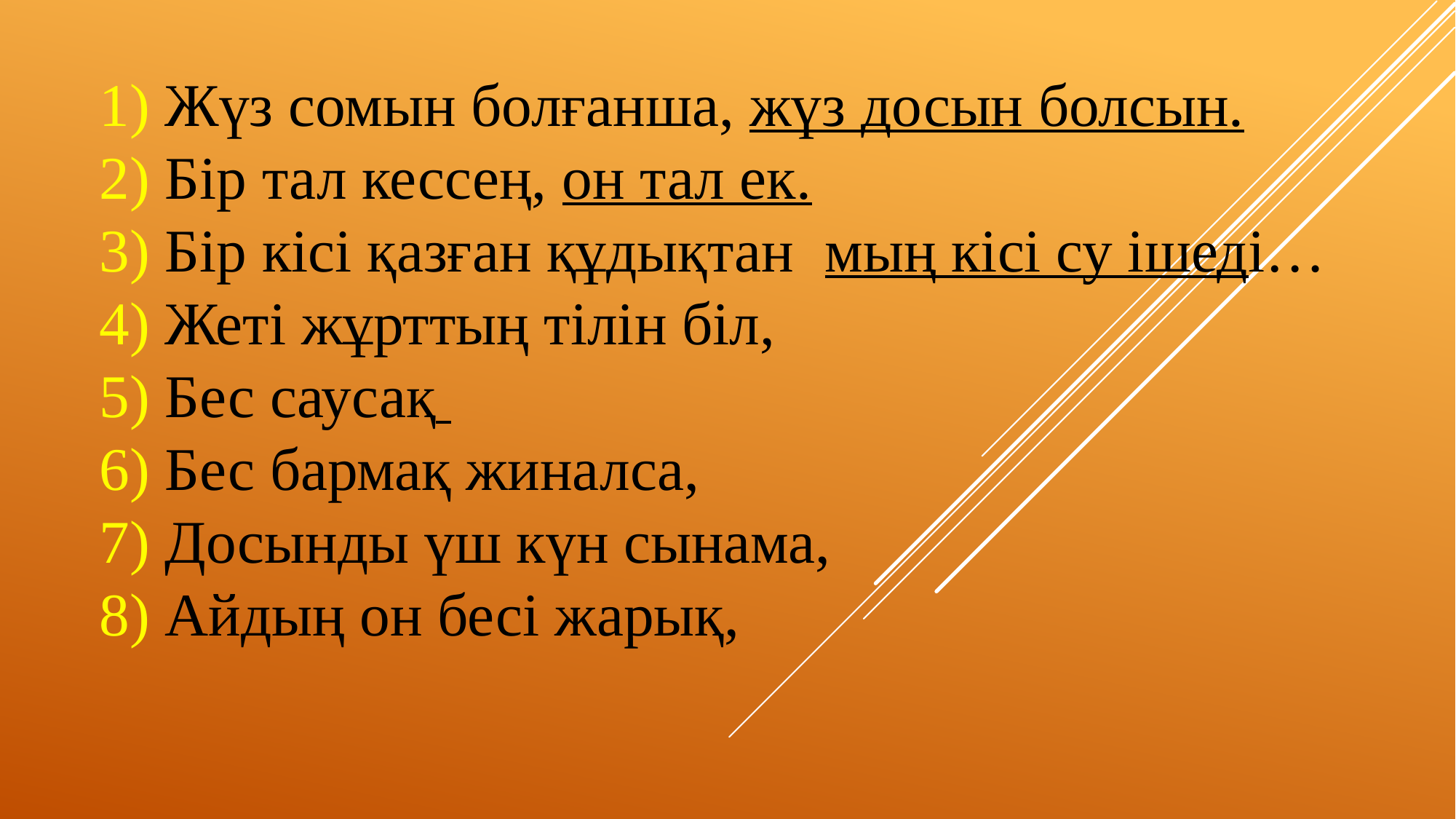

1) Жүз сомын болғанша, жүз досын болсын.
2) Бір тал кессең, он тал ек.
3) Бір кісі қазған құдықтан  мың кісі су ішеді…
4) Жеті жұрттың тілін біл, 
5) Бес саусақ 
6) Бес бармақ жиналса, 
7) Досынды үш күн сынама, 
8) Айдың он бесі жарық,